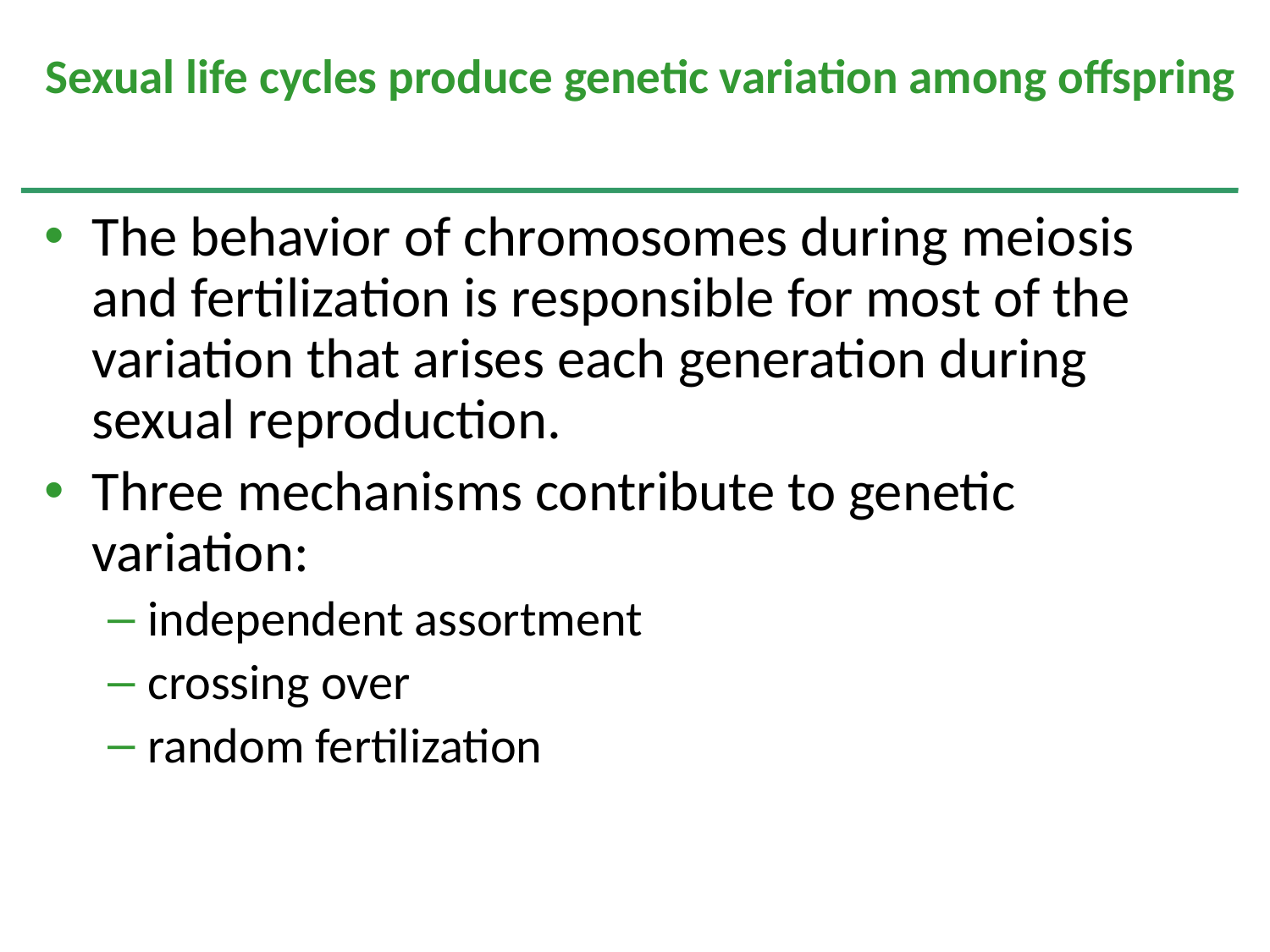

# Sexual life cycles produce genetic variation among offspring

The behavior of chromosomes during meiosis and fertilization is responsible for most of the variation that arises each generation during sexual reproduction.
Three mechanisms contribute to genetic variation:
independent assortment
crossing over
random fertilization